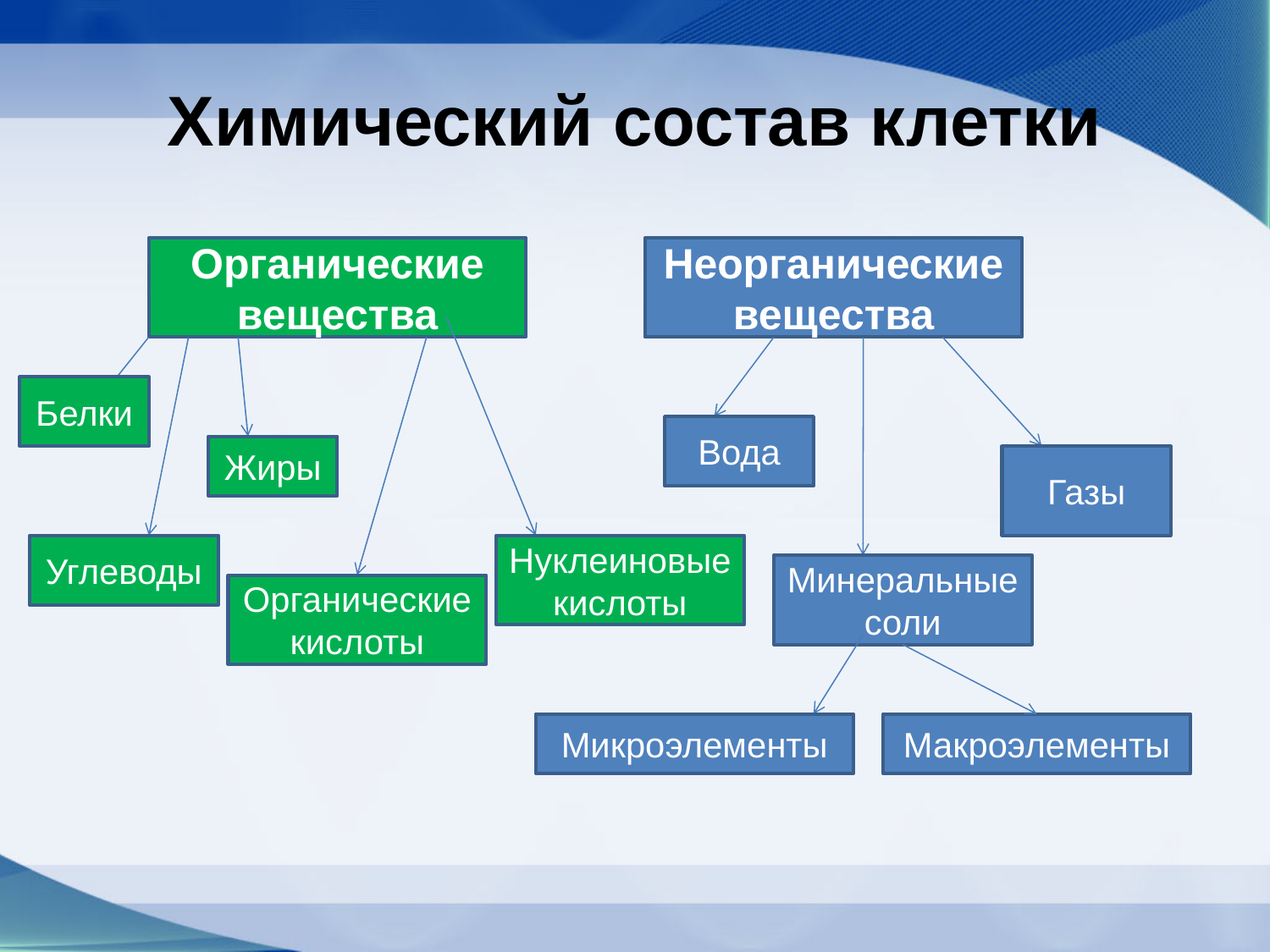

# Химический состав клетки
Органические вещества
Неорганические вещества
Белки
Вода
Жиры
Газы
Углеводы
Нуклеиновые кислоты
Минеральные соли
Органические кислоты
Микроэлементы
Макроэлементы